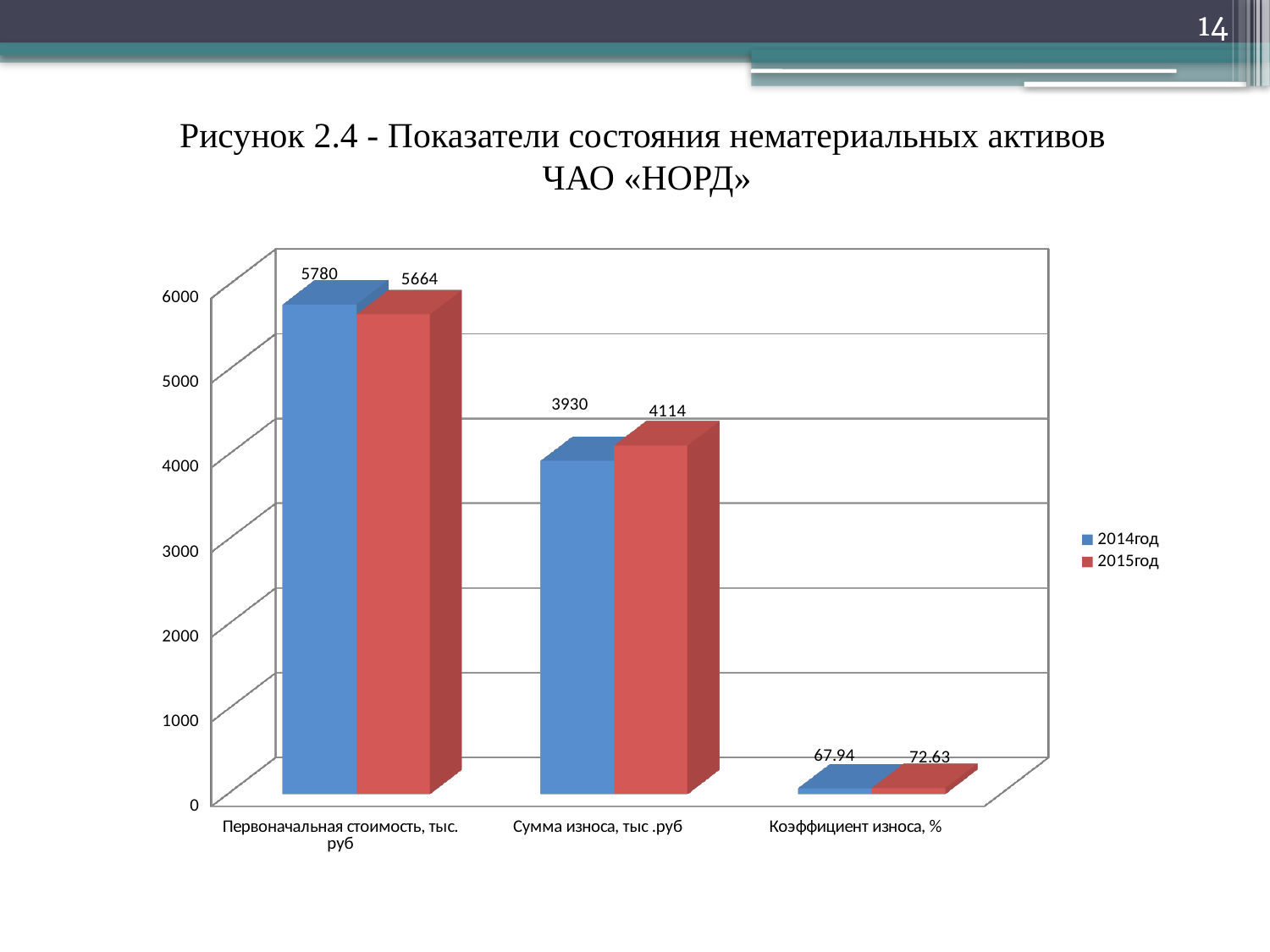

14
Рисунок 2.4 - Показатели состояния нематериальных активов
 ЧАО «НОРД»

[unsupported chart]